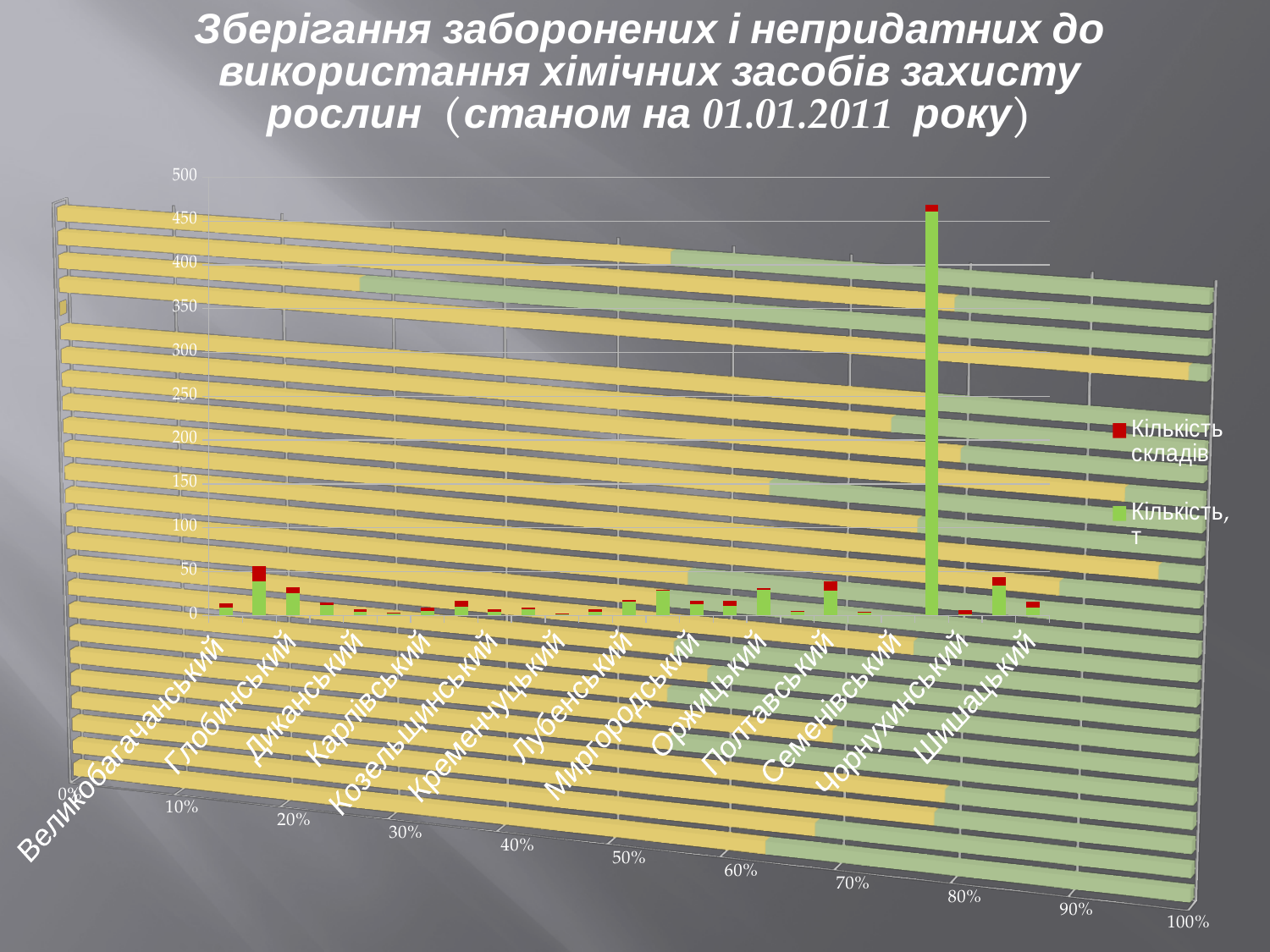

[unsupported chart]

### Chart

| Category |  |  |
|---|---|---|
| Великобагачанський  | 8.8 | 5.0 |
| Гадяцький | 38.397 | 18.0 |
| Глобинський | 25.307 | 7.0 |
| Гребінківський | 11.435 | 3.0 |
| Диканський | 3.718 | 3.0 |
| Зінківський | 2.28 | 1.0 |
| Карлівський | 4.9 | 4.0 |
| Кобеляцький | 9.9 | 7.0 |
| Козельщинський | 3.76 | 3.0 |
| Котелевський | 6.45 | 2.0 |
| Кременчуцький | 1.2 | 1.0 |
| Лохвицький | 3.95 | 3.0 |
| Лубенський | 15.31 | 2.0 |
| Машівський | 28.0 | 1.0 |
| Миргородський | 13.016 | 4.0 |
| Новосанжарський | 10.6 | 6.0 |
| Оржицький | 29.4 | 2.0 |
| Пирятинський | 4.0 | 1.0 |
| Полтавський | 28.678 | 10.0 |
| Решетилівський | 3.5 | 1.0 |
| Семенівський | None | None |
| Хорольський | 461.27 | 7.0 |
| Чорнухинський | 1.54 | 4.0 |
| Чутівський | 34.405 | 9.0 |
| Шишацький | 8.644 | 7.0 |